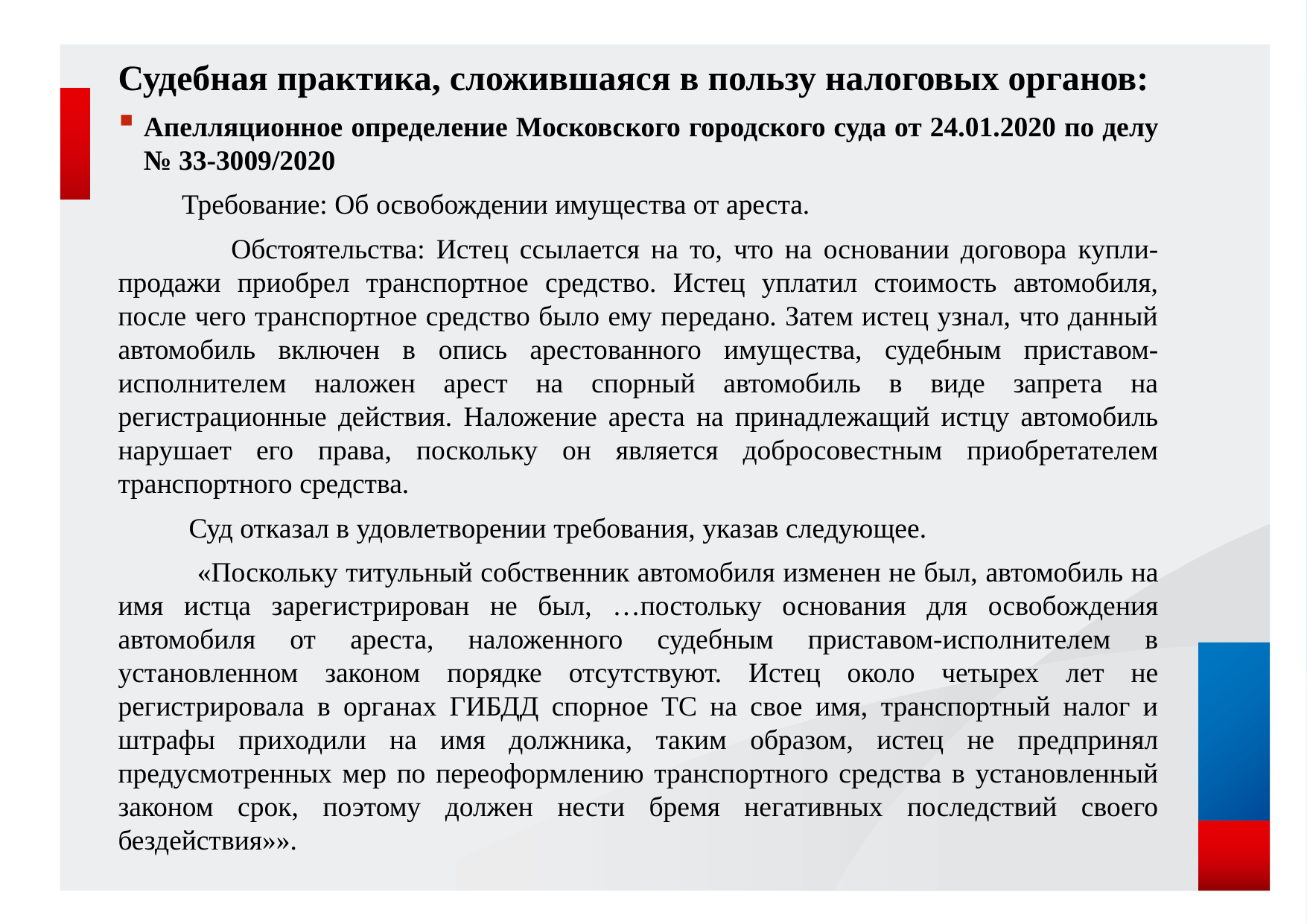

Судебная практика, сложившаяся в пользу налоговых органов:
Апелляционное определение Московского городского суда от 24.01.2020 по делу № 33-3009/2020
         Требование: Об освобождении имущества от ареста.
          Обстоятельства: Истец ссылается на то, что на основании договора купли-продажи приобрел транспортное средство. Истец уплатил стоимость автомобиля, после чего транспортное средство было ему передано. Затем истец узнал, что данный автомобиль включен в опись арестованного имущества, судебным приставом-исполнителем наложен арест на спорный автомобиль в виде запрета на регистрационные действия. Наложение ареста на принадлежащий истцу автомобиль нарушает его права, поскольку он является добросовестным приобретателем транспортного средства.
          Суд отказал в удовлетворении требования, указав следующее.
          «Поскольку титульный собственник автомобиля изменен не был, автомобиль на имя истца зарегистрирован не был, …постольку основания для освобождения автомобиля от ареста, наложенного судебным приставом-исполнителем в установленном законом порядке отсутствуют. Истец около четырех лет не регистрировала в органах ГИБДД спорное ТС на свое имя, транспортный налог и штрафы приходили на имя должника, таким образом, истец не предпринял предусмотренных мер по переоформлению транспортного средства в установленный законом срок, поэтому должен нести бремя негативных последствий своего бездействия»».

11